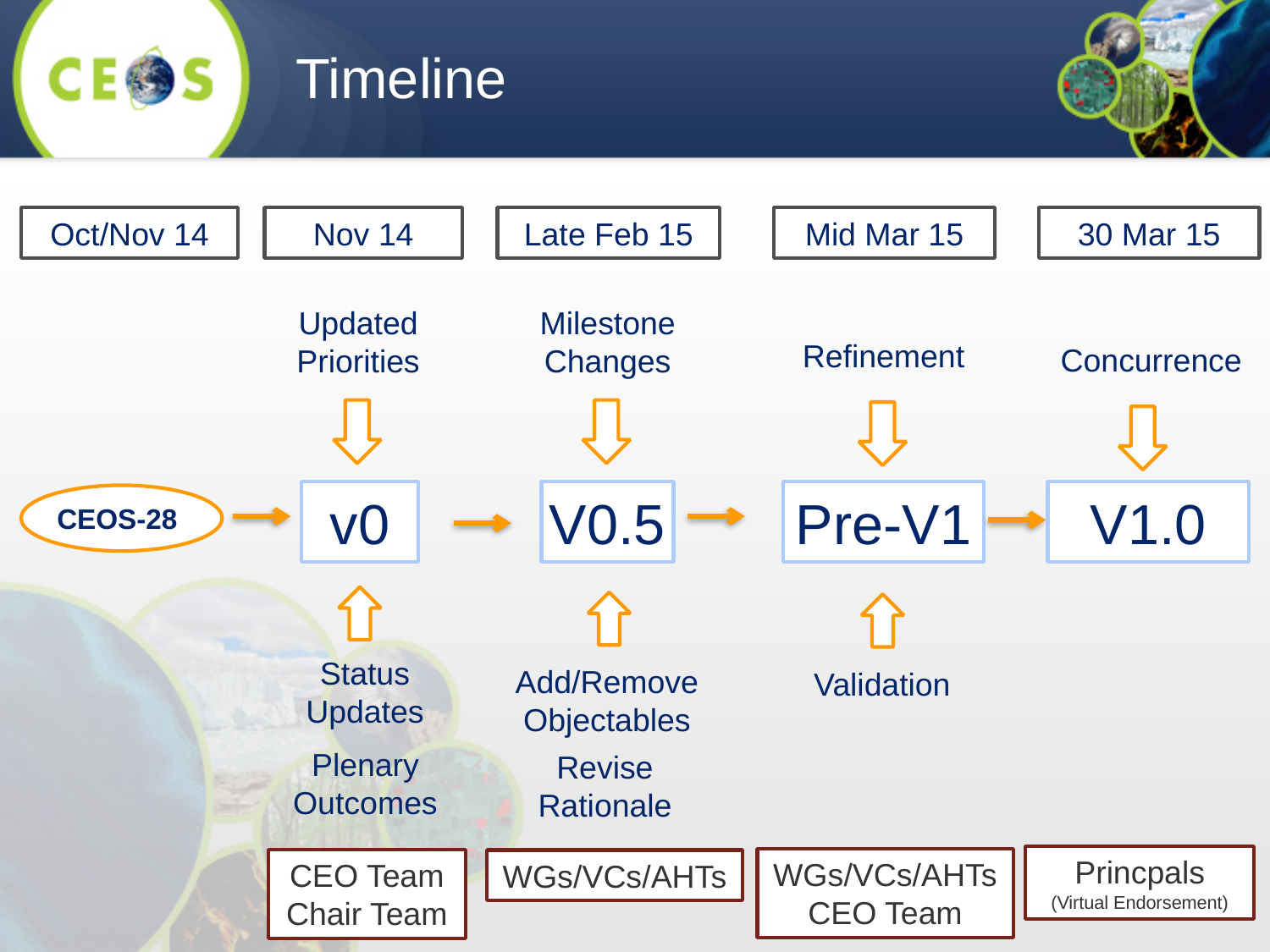

Timeline
Oct/Nov 14
Nov 14
Late Feb 15
Mid Mar 15
30 Mar 15
Updated Priorities
MilestoneChanges
Refinement
Concurrence

v0
V0.5
Pre-V1
V1.0
CEOS-28

Status
Updates
Add/Remove
Objectables
Validation
Plenary
Outcomes
Revise
Rationale
Princpals
(Virtual Endorsement)
WGs/VCs/AHTs
CEO Team
CEO Team
Chair Team
WGs/VCs/AHTs